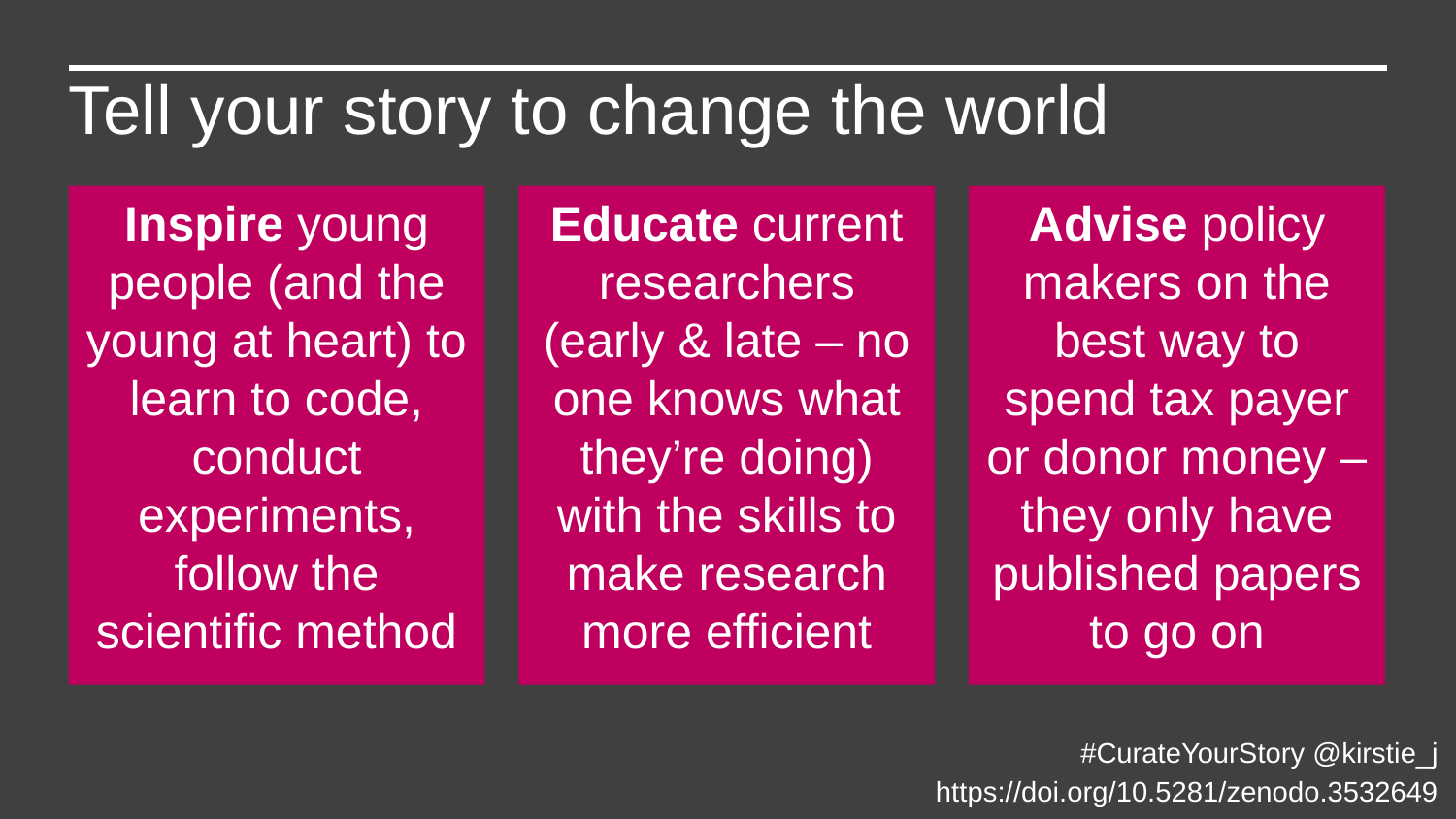

Tell your story to change the world
Educate current researchers (early & late – no one knows what they’re doing) with the skills to make research more efficient
Advise policy makers on the best way to spend tax payer or donor money – they only have published papers to go on
Inspire young people (and the young at heart) to learn to code, conduct experiments, follow the scientific method
#CurateYourStory @kirstie_j
https://doi.org/10.5281/zenodo.3532649